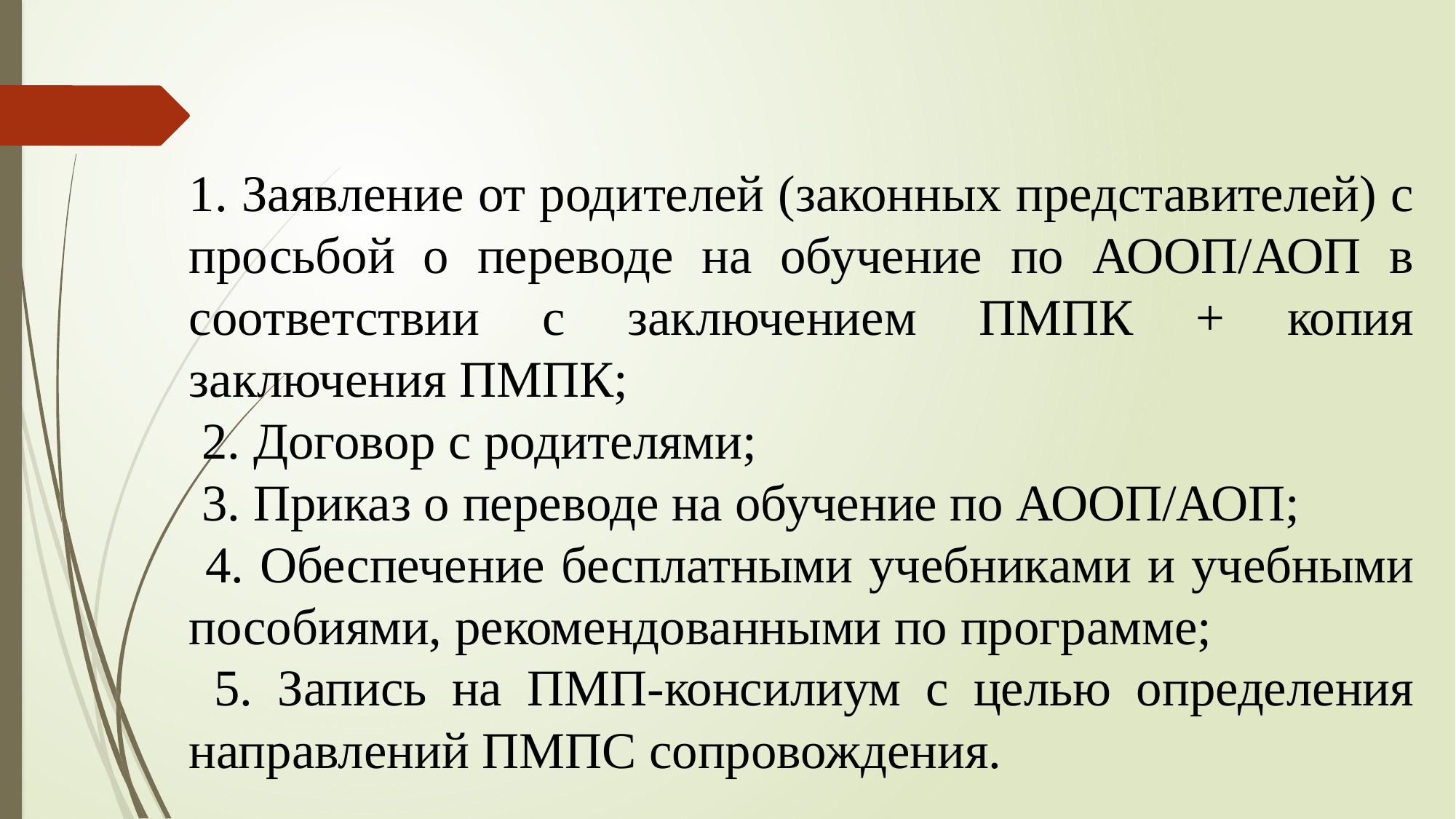

1. Заявление от родителей (законных представителей) с просьбой о переводе на обучение по АООП/АОП в соответствии с заключением ПМПК + копия заключения ПМПК;
 2. Договор с родителями;
 3. Приказ о переводе на обучение по АООП/АОП;
 4. Обеспечение бесплатными учебниками и учебными пособиями, рекомендованными по программе;
 5. Запись на ПМП-консилиум с целью определения направлений ПМПС сопровождения.